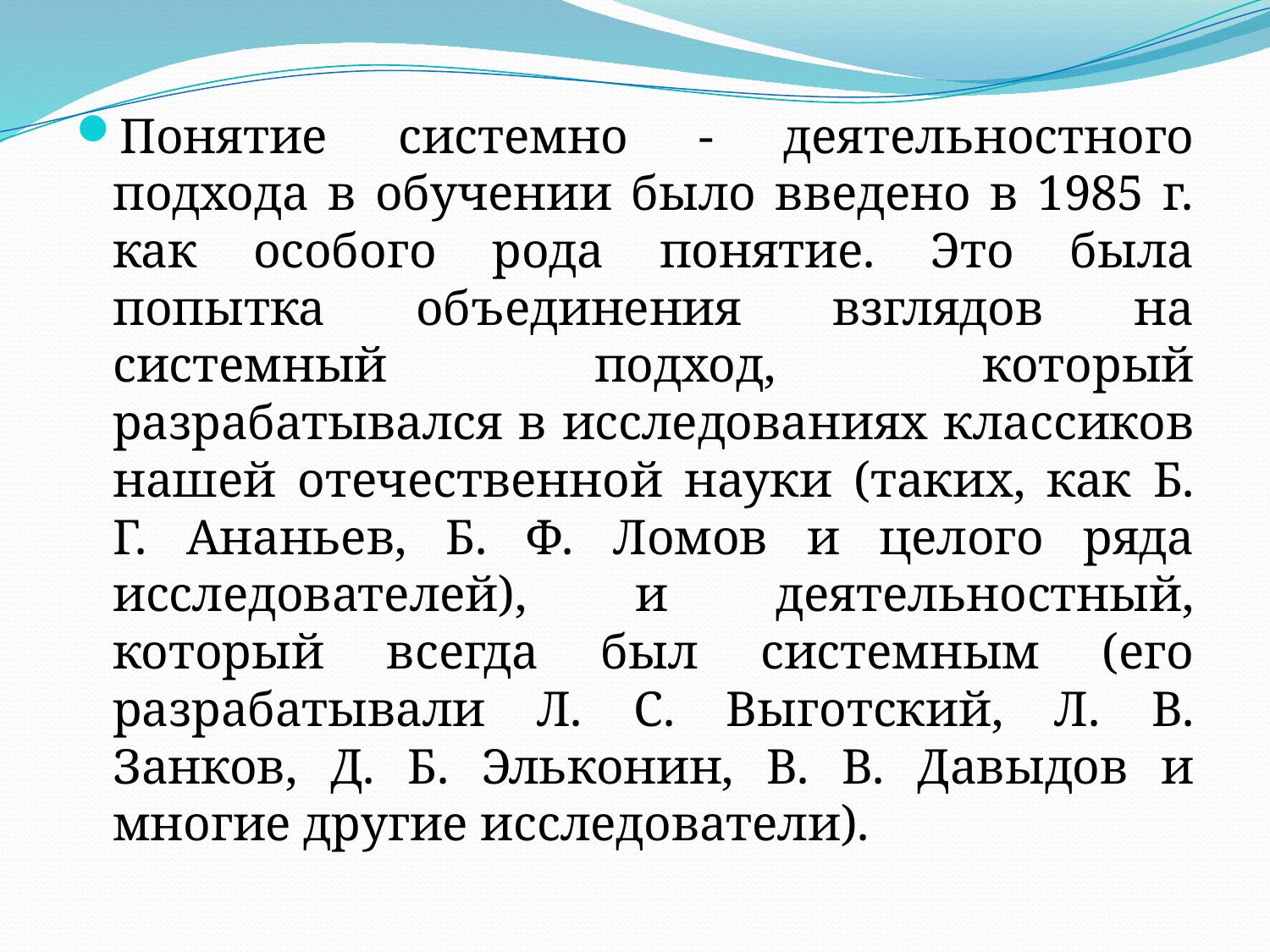

Понятие системно - деятельностного подхода в обучении было введено в 1985 г. как особого рода понятие. Это была попытка объединения взглядов на системный подход, который разрабатывался в исследованиях классиков нашей отечественной науки (таких, как Б. Г. Ананьев, Б. Ф. Ломов и целого ряда исследователей), и деятельностный, который всегда был системным (его разрабатывали Л. С. Выготский, Л. В. Занков, Д. Б. Эльконин, В. В. Давыдов и многие другие исследователи).